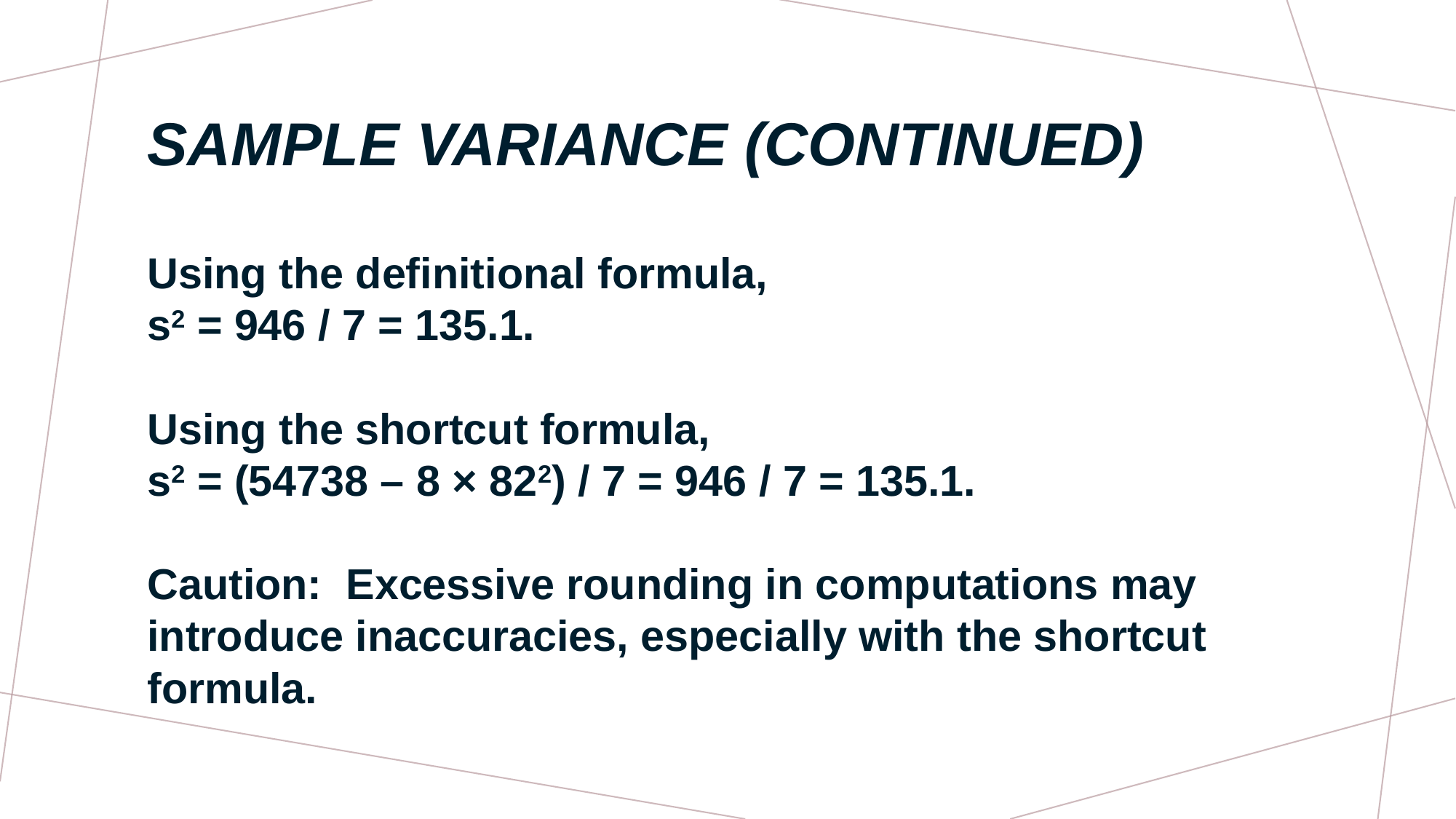

# SAMPLE VARIANCE (CONTINUED)
Using the definitional formula,
s2 = 946 / 7 = 135.1.

Using the shortcut formula,
s2 = (54738 – 8 × 822) / 7 = 946 / 7 = 135.1.

Caution:  Excessive rounding in computations may introduce inaccuracies, especially with the shortcut formula.